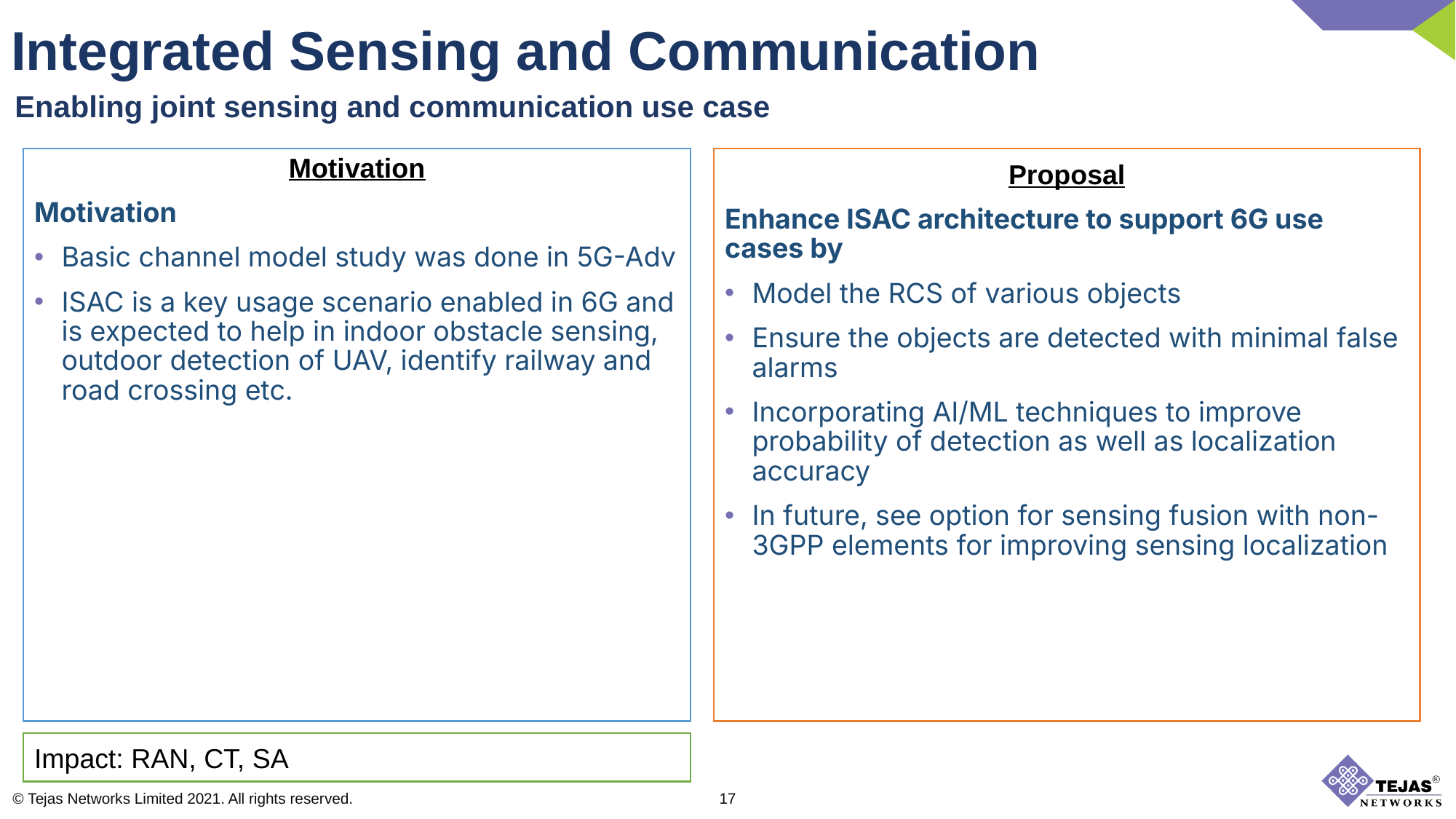

Integrated Sensing and Communication
Enabling joint sensing and communication use case
Motivation
Motivation
Basic channel model study was done in 5G-Adv
ISAC is a key usage scenario enabled in 6G and is expected to help in indoor obstacle sensing, outdoor detection of UAV, identify railway and road crossing etc.

Proposal
Enhance ISAC architecture to support 6G use cases by
Model the RCS of various objects
Ensure the objects are detected with minimal false alarms
Incorporating AI/ML techniques to improve probability of detection as well as localization accuracy
In future, see option for sensing fusion with non-3GPP elements for improving sensing localization
Impact: RAN, CT, SA